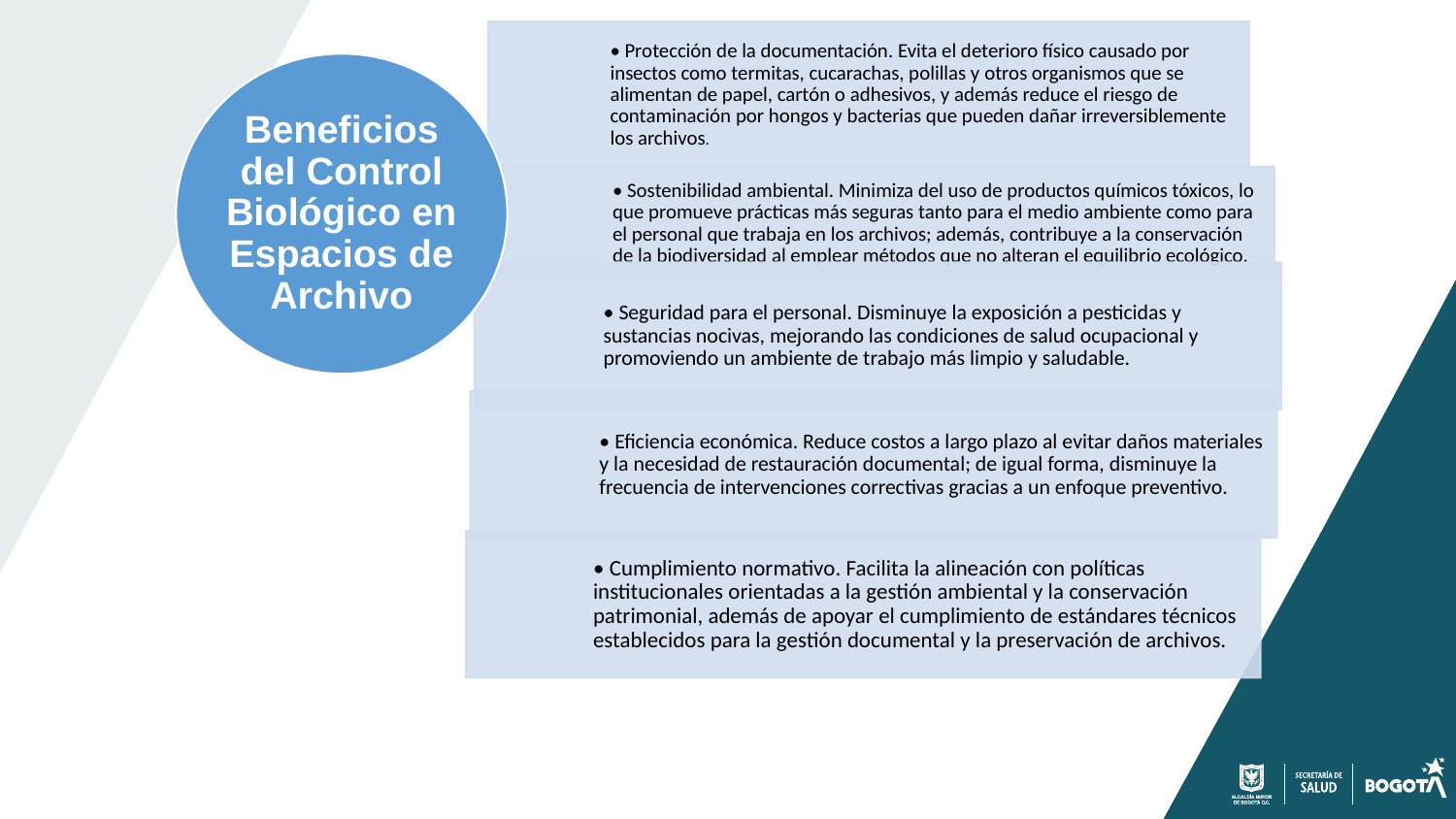

• Protección de la documentación. Evita el deterioro físico causado por insectos como termitas, cucarachas, polillas y otros organismos que se alimentan de papel, cartón o adhesivos, y además reduce el riesgo de contaminación por hongos y bacterias que pueden dañar irreversiblemente los archivos.
• Sostenibilidad ambiental. Minimiza del uso de productos químicos tóxicos, lo que promueve prácticas más seguras tanto para el medio ambiente como para el personal que trabaja en los archivos; además, contribuye a la conservación de la biodiversidad al emplear métodos que no alteran el equilibrio ecológico.
• Seguridad para el personal. Disminuye la exposición a pesticidas y sustancias nocivas, mejorando las condiciones de salud ocupacional y promoviendo un ambiente de trabajo más limpio y saludable.
• Eficiencia económica. Reduce costos a largo plazo al evitar daños materiales y la necesidad de restauración documental; de igual forma, disminuye la frecuencia de intervenciones correctivas gracias a un enfoque preventivo.
• Cumplimiento normativo. Facilita la alineación con políticas institucionales orientadas a la gestión ambiental y la conservación patrimonial, además de apoyar el cumplimiento de estándares técnicos establecidos para la gestión documental y la preservación de archivos.
Beneficios del Control Biológico en Espacios de Archivo